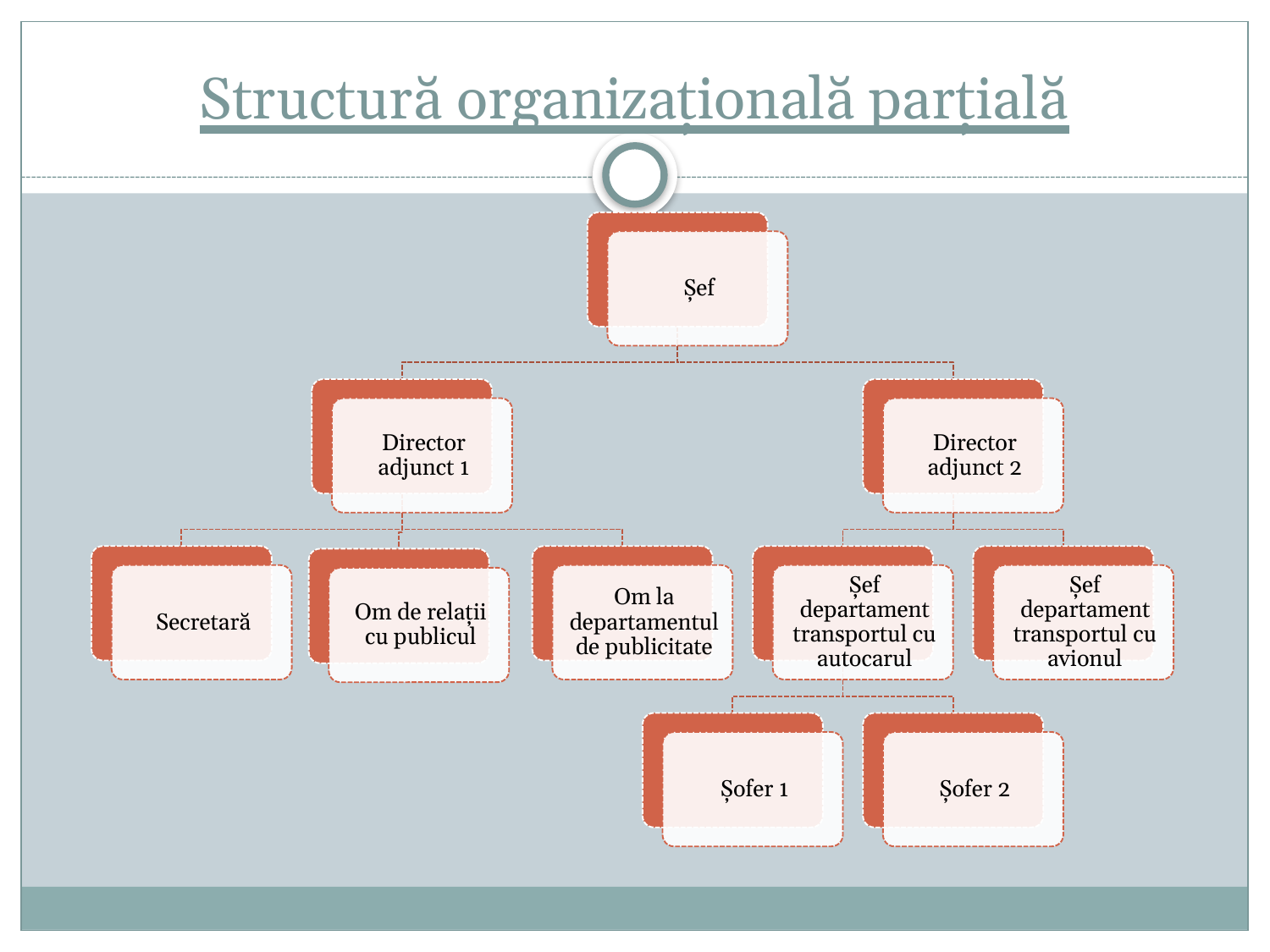

# Structură organizațională parțială
Șef
Director adjunct 1
Secretară
Om de relații cu publicul
Om la departamentul de publicitate
Director adjunct 2
Șef departament transportul cu autocarul
Șofer 1
Șofer 2
Șef departament transportul cu avionul